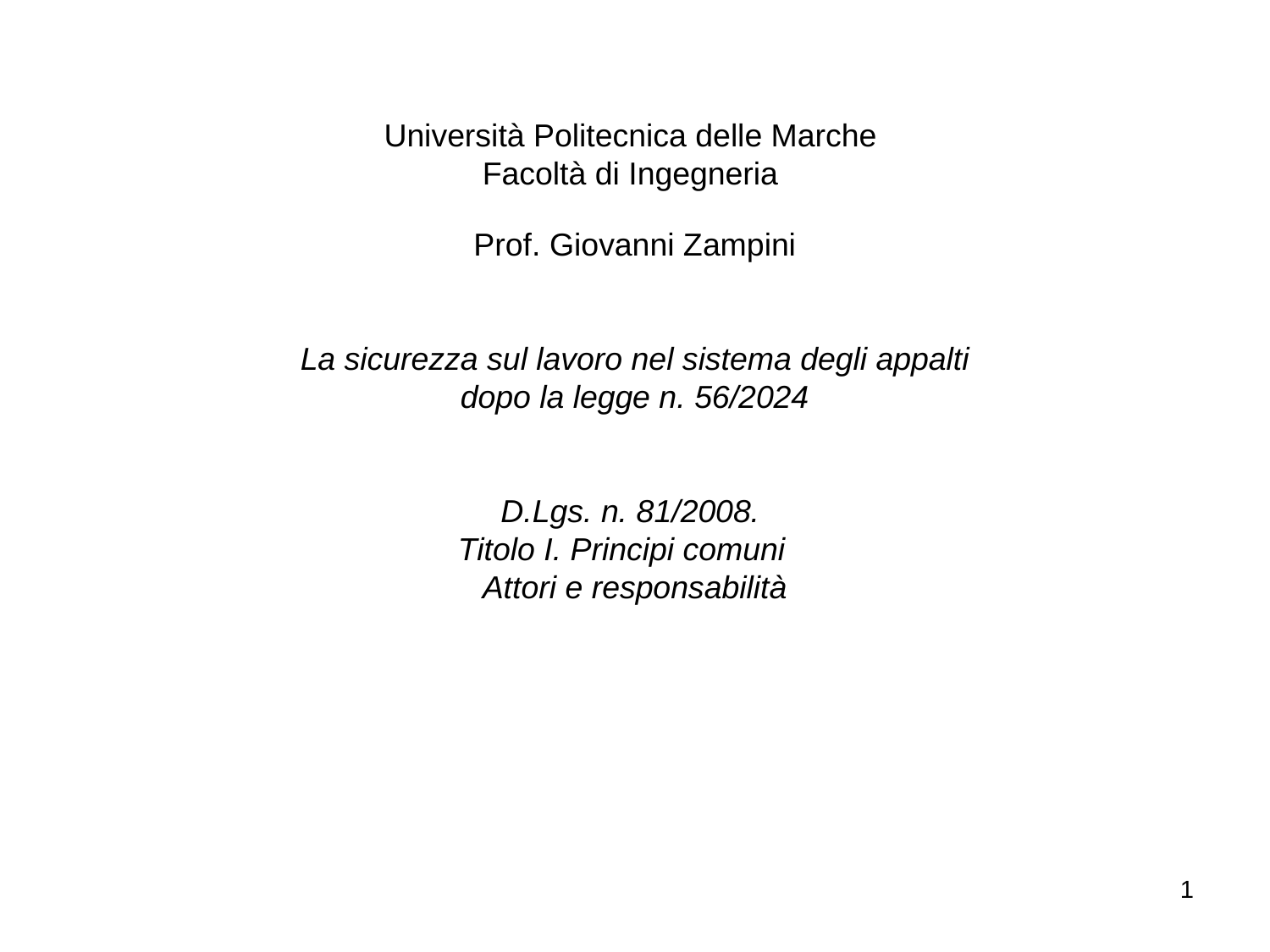

# Università Politecnica delle Marche Facoltà di Ingegneria Prof. Giovanni Zampini La sicurezza sul lavoro nel sistema degli appalti dopo la legge n. 56/2024 D.Lgs. n. 81/2008. Titolo I. Principi comuni Attori e responsabilità
1